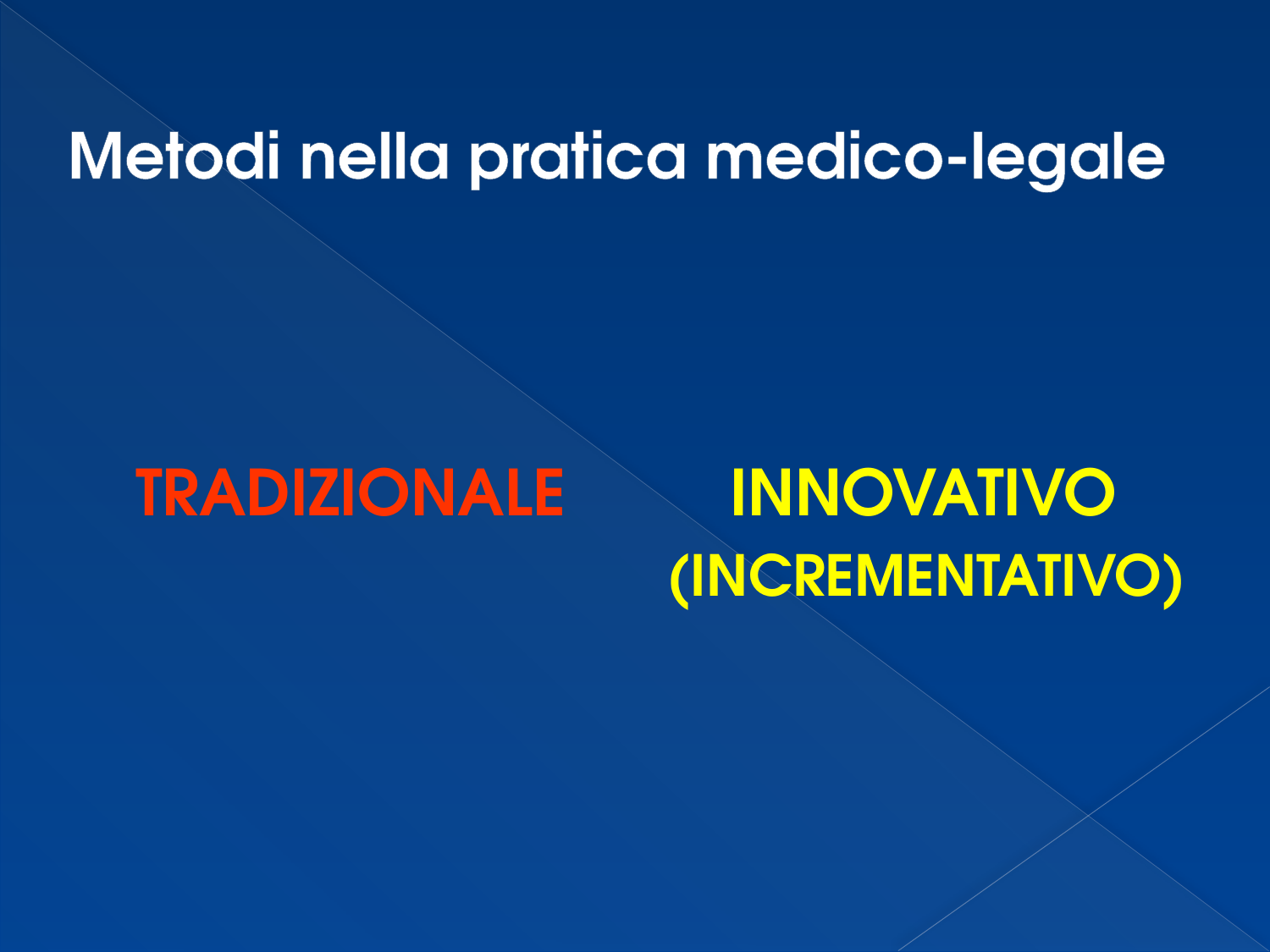

# Metodi nella pratica medico-legale
    TRADIZIONALE
    INNOVATIVO
(INCREMENTATIVO)